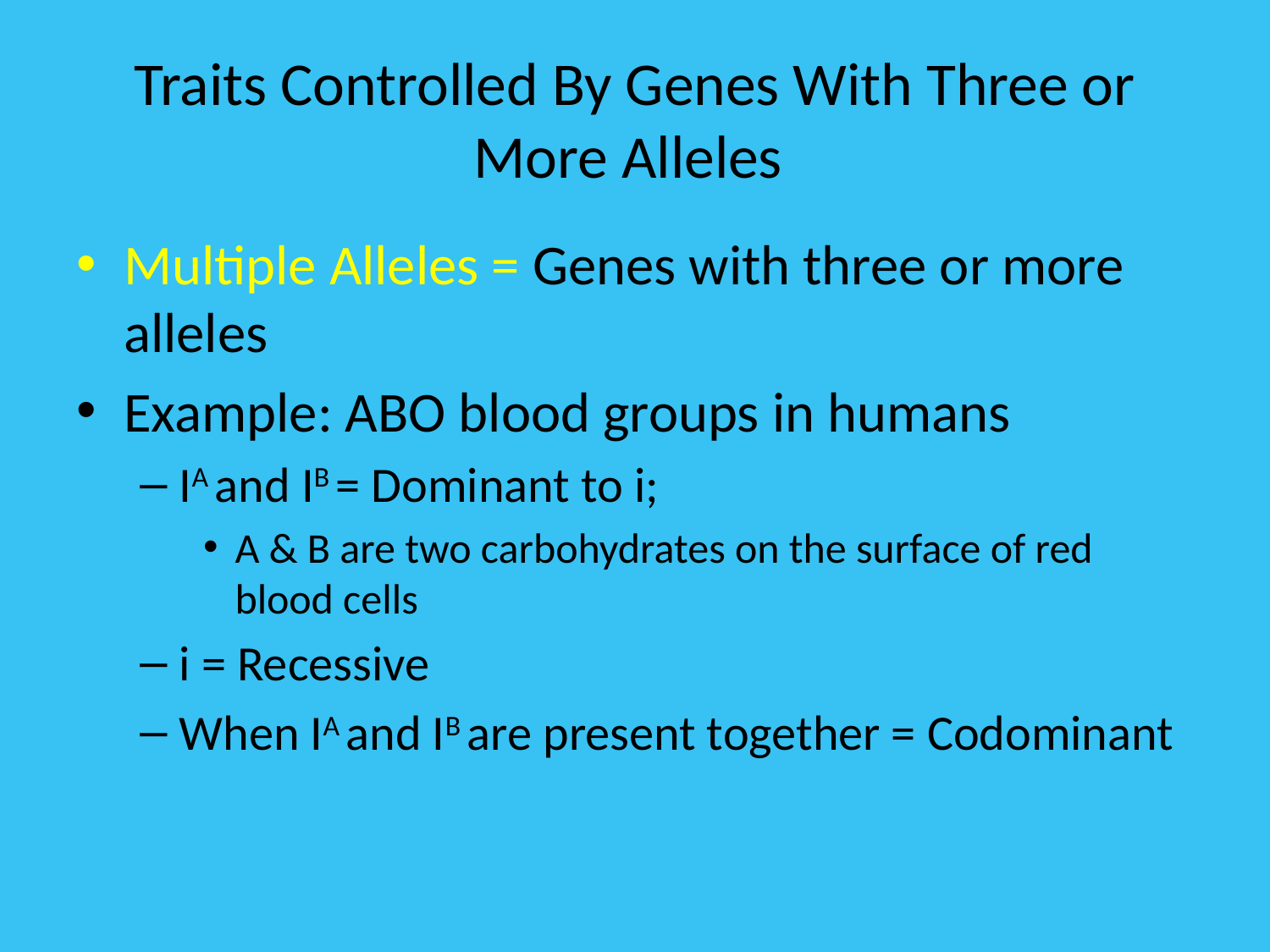

# Traits Controlled By Genes With Three or More Alleles
Multiple Alleles = Genes with three or more alleles
Example: ABO blood groups in humans
IA and IB = Dominant to i;
A & B are two carbohydrates on the surface of red blood cells
i = Recessive
When IA and IB are present together = Codominant